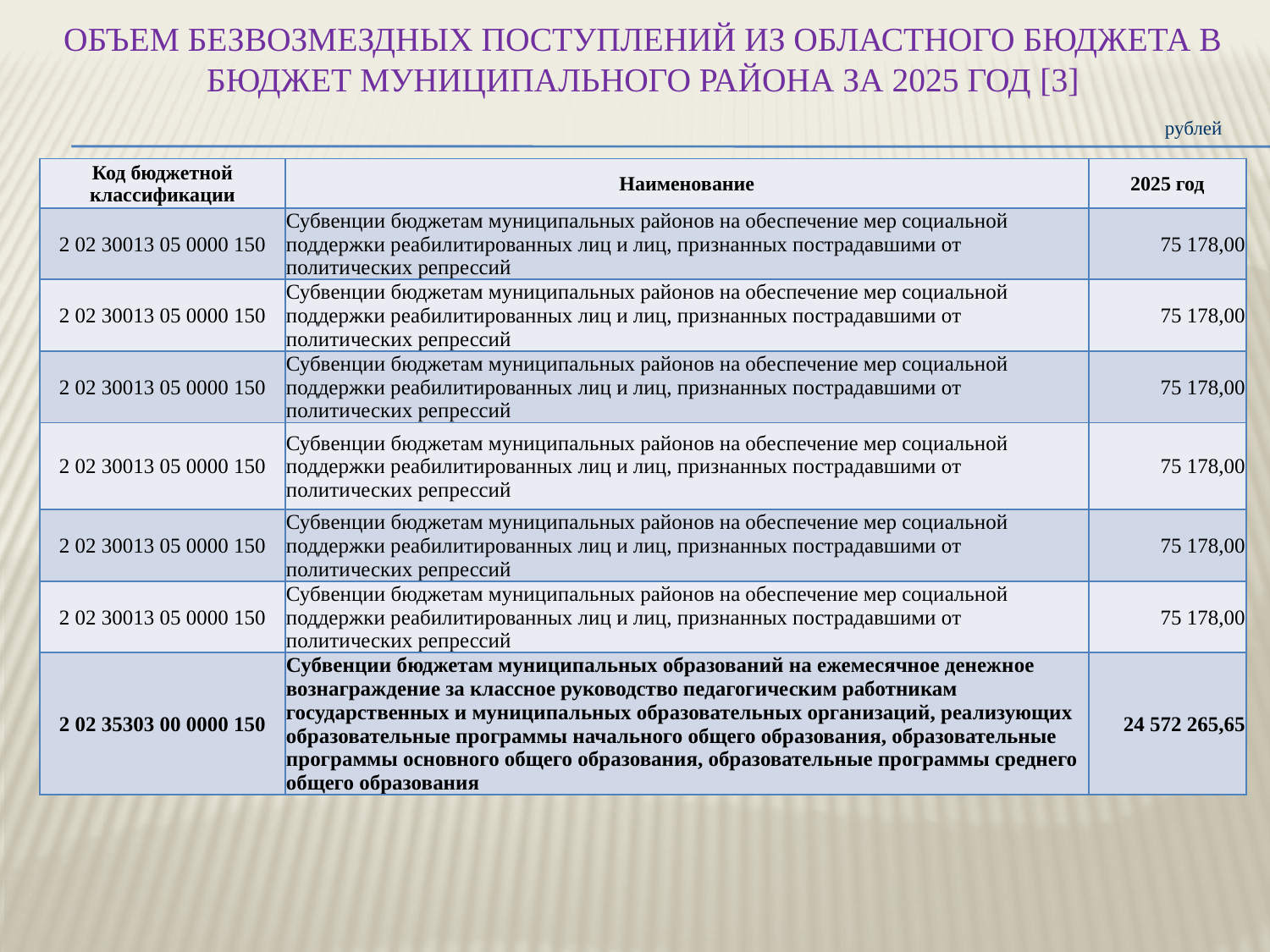

# ОБЪЕМ БЕЗВОЗМЕЗДНЫХ ПОСТУПЛЕНИЙ ИЗ ОБЛАСТНОГО БЮДЖЕТА В БЮДЖЕТ МУНИЦИПАЛЬНОГО РАЙОНА ЗА 2025 ГОД [3]
рублей
| Код бюджетной классификации | Наименование | 2025 год |
| --- | --- | --- |
| 2 02 30013 05 0000 150 | Субвенции бюджетам муниципальных районов на обеспечение мер социальной поддержки реабилитированных лиц и лиц, признанных пострадавшими от политических репрессий | 75 178,00 |
| 2 02 30013 05 0000 150 | Субвенции бюджетам муниципальных районов на обеспечение мер социальной поддержки реабилитированных лиц и лиц, признанных пострадавшими от политических репрессий | 75 178,00 |
| 2 02 30013 05 0000 150 | Субвенции бюджетам муниципальных районов на обеспечение мер социальной поддержки реабилитированных лиц и лиц, признанных пострадавшими от политических репрессий | 75 178,00 |
| 2 02 30013 05 0000 150 | Субвенции бюджетам муниципальных районов на обеспечение мер социальной поддержки реабилитированных лиц и лиц, признанных пострадавшими от политических репрессий | 75 178,00 |
| 2 02 30013 05 0000 150 | Субвенции бюджетам муниципальных районов на обеспечение мер социальной поддержки реабилитированных лиц и лиц, признанных пострадавшими от политических репрессий | 75 178,00 |
| 2 02 30013 05 0000 150 | Субвенции бюджетам муниципальных районов на обеспечение мер социальной поддержки реабилитированных лиц и лиц, признанных пострадавшими от политических репрессий | 75 178,00 |
| 2 02 35303 00 0000 150 | Субвенции бюджетам муниципальных образований на ежемесячное денежное вознаграждение за классное руководство педагогическим работникам государственных и муниципальных образовательных организаций, реализующих образовательные программы начального общего образования, образовательные программы основного общего образования, образовательные программы среднего общего образования | 24 572 265,65 |